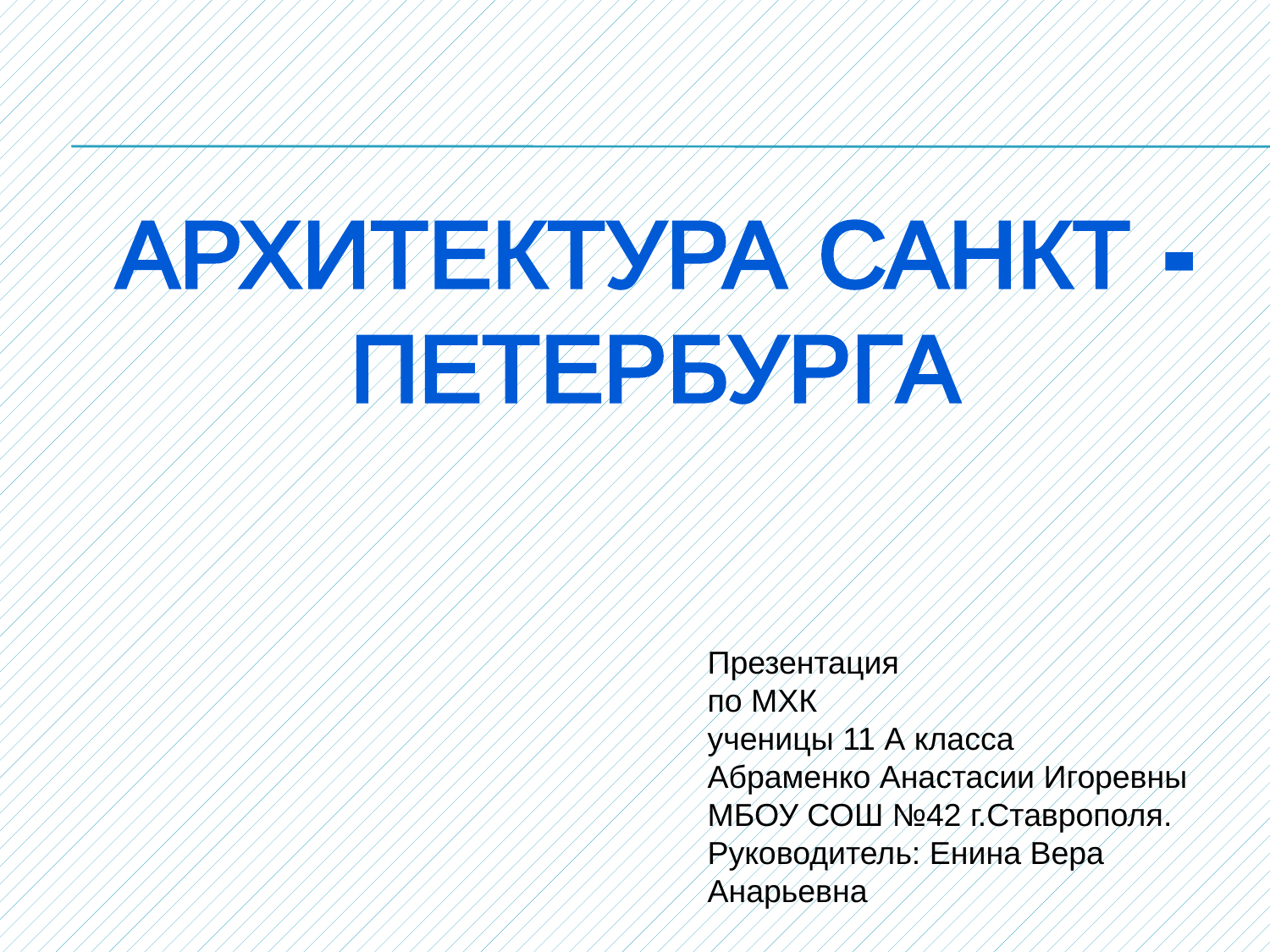

Архитектура Санкт - Петербурга
Презентация
по МХК
ученицы 11 А класса
Абраменко Анастасии Игоревны
МБОУ СОШ №42 г.Ставрополя.
Руководитель: Енина Вера Анарьевна